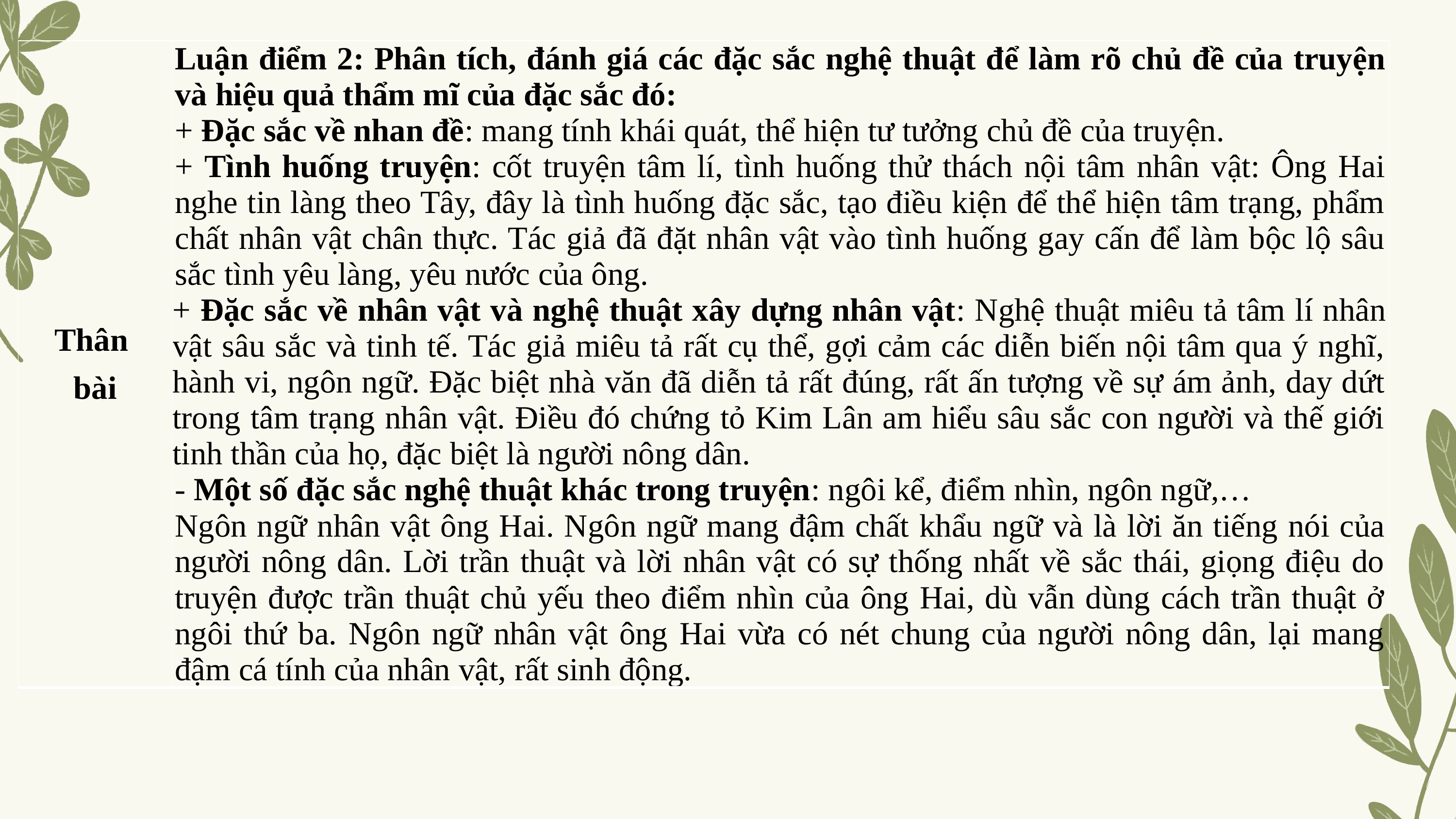

| Thân bài | Luận điểm 2: Phân tích, đánh giá các đặc sắc nghệ thuật để làm rõ chủ đề của truyện và hiệu quả thẩm mĩ của đặc sắc đó: + Đặc sắc về nhan đề: mang tính khái quát, thể hiện tư tưởng chủ đề của truyện. + Tình huống truyện: cốt truyện tâm lí, tình huống thử thách nội tâm nhân vật: Ông Hai nghe tin làng theo Tây, đây là tình huống đặc sắc, tạo điều kiện để thể hiện tâm trạng, phẩm chất nhân vật chân thực. Tác giả đã đặt nhân vật vào tình huống gay cấn để làm bộc lộ sâu sắc tình yêu làng, yêu nước của ông. + Đặc sắc về nhân vật và nghệ thuật xây dựng nhân vật: Nghệ thuật miêu tả tâm lí nhân vật sâu sắc và tinh tế. Tác giả miêu tả rất cụ thể, gợi cảm các diễn biến nội tâm qua ý nghĩ, hành vi, ngôn ngữ. Đặc biệt nhà văn đã diễn tả rất đúng, rất ấn tượng về sự ám ảnh, day dứt trong tâm trạng nhân vật. Điều đó chứng tỏ Kim Lân am hiểu sâu sắc con người và thế giới tinh thần của họ, đặc biệt là người nông dân. - Một số đặc sắc nghệ thuật khác trong truyện: ngôi kể, điểm nhìn, ngôn ngữ,… Ngôn ngữ nhân vật ông Hai. Ngôn ngữ mang đậm chất khẩu ngữ và là lời ăn tiếng nói của người nông dân. Lời trần thuật và lời nhân vật có sự thống nhất về sắc thái, giọng điệu do truyện được trần thuật chủ yếu theo điểm nhìn của ông Hai, dù vẫn dùng cách trần thuật ở ngôi thứ ba. Ngôn ngữ nhân vật ông Hai vừa có nét chung của người nông dân, lại mang đậm cá tính của nhân vật, rất sinh động. |
| --- | --- |